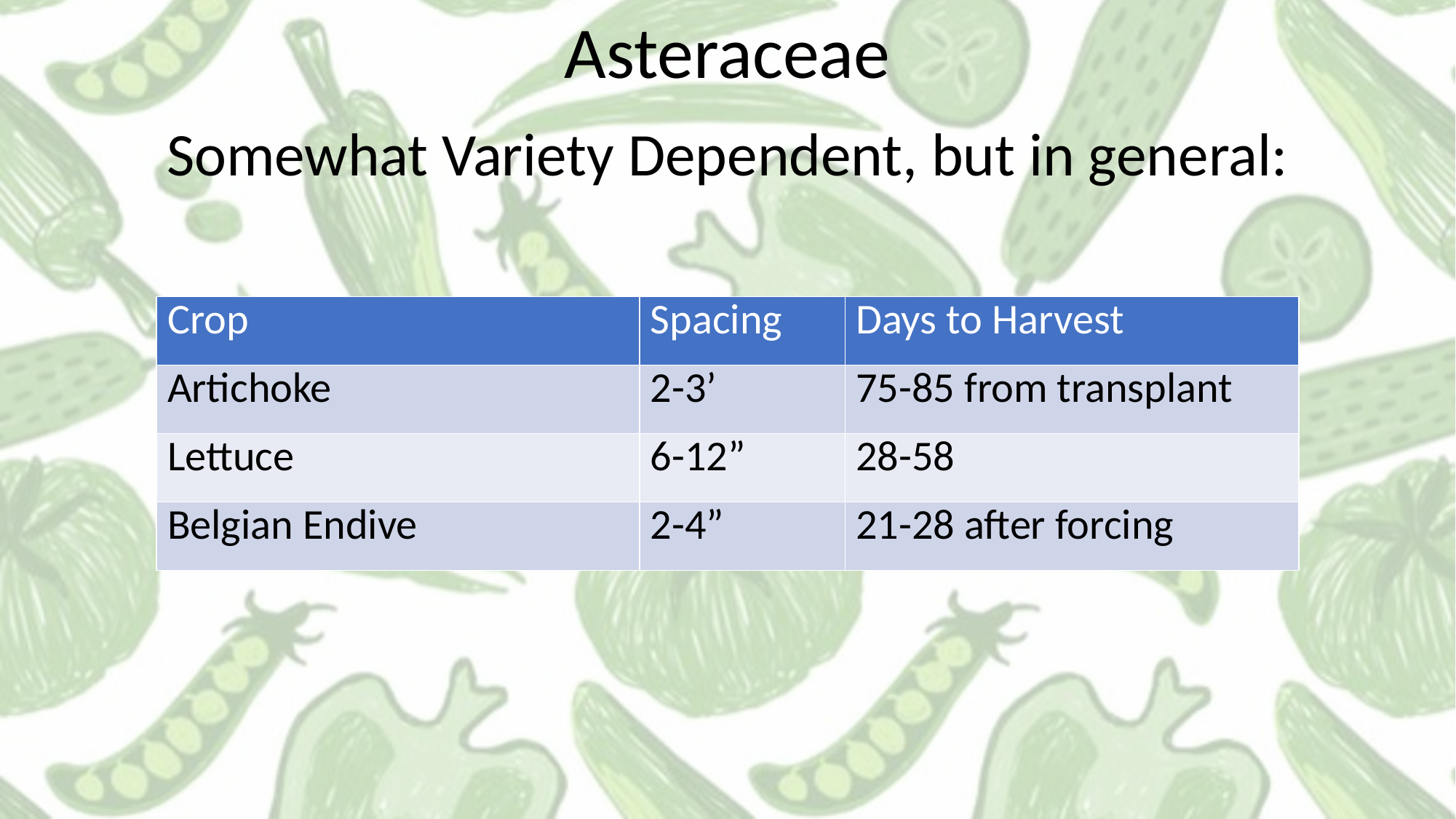

Asteraceae
Somewhat Variety Dependent, but in general:
| Crop | Spacing | Days to Harvest |
| --- | --- | --- |
| Artichoke | 2-3’ | 75-85 from transplant |
| Lettuce | 6-12” | 28-58 |
| Belgian Endive | 2-4” | 21-28 after forcing |